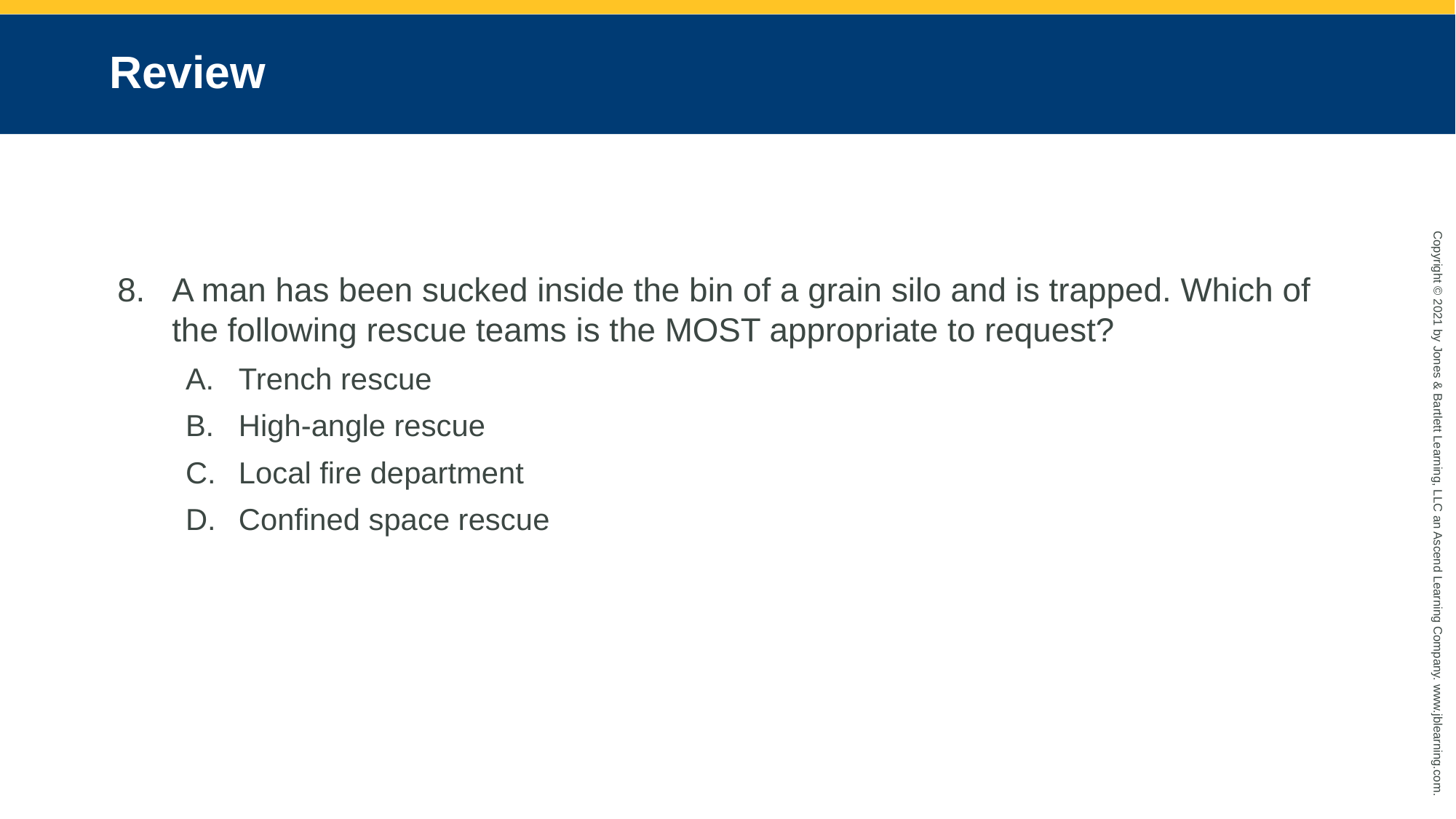

# Review
A man has been sucked inside the bin of a grain silo and is trapped. Which of the following rescue teams is the MOST appropriate to request?
Trench rescue
High-angle rescue
Local fire department
Confined space rescue